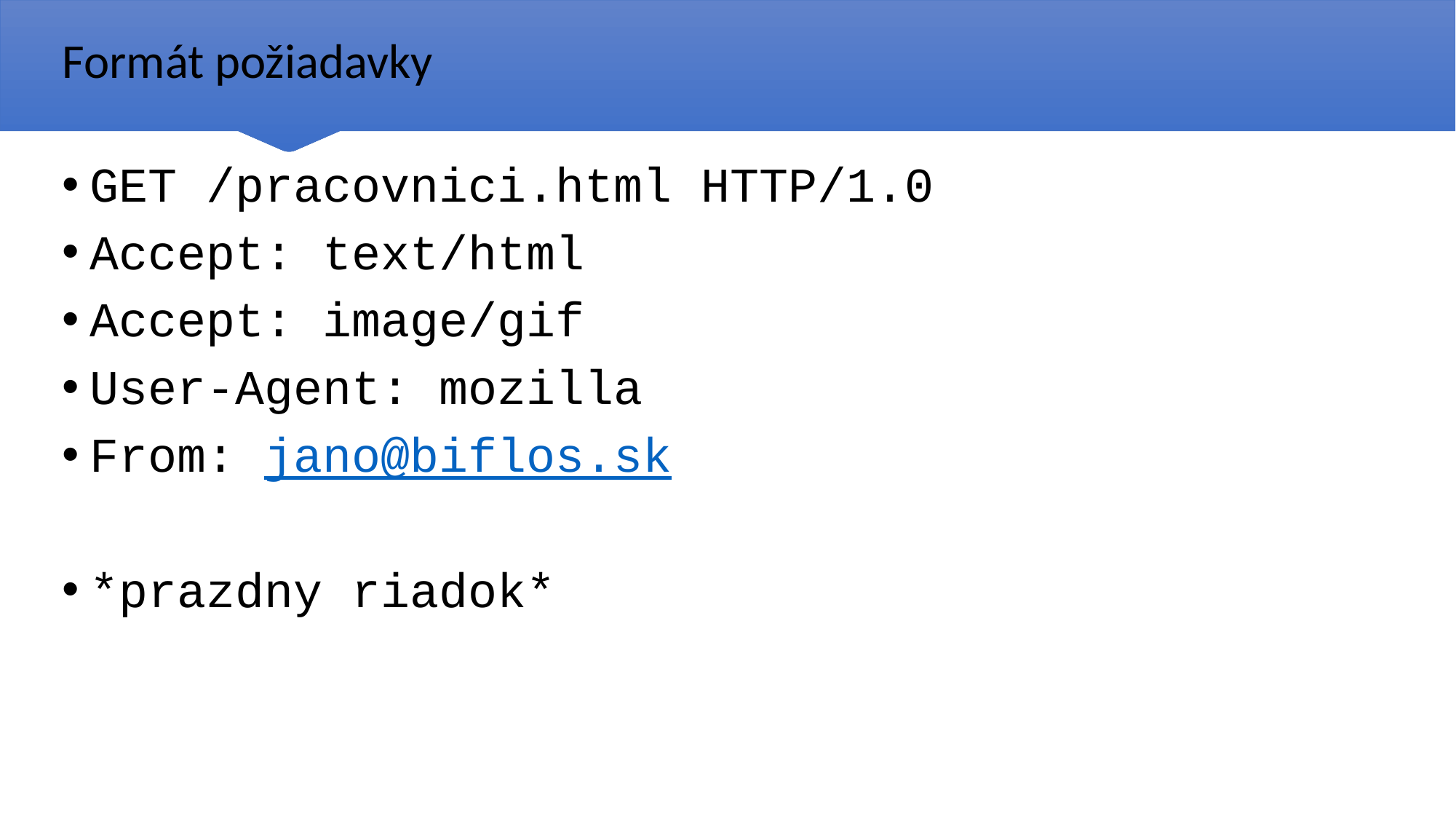

# Formát požiadavky
GET /pracovnici.html HTTP/1.0
Accept: text/html
Accept: image/gif
User-Agent: mozilla
From: jano@biflos.sk

*prazdny riadok*